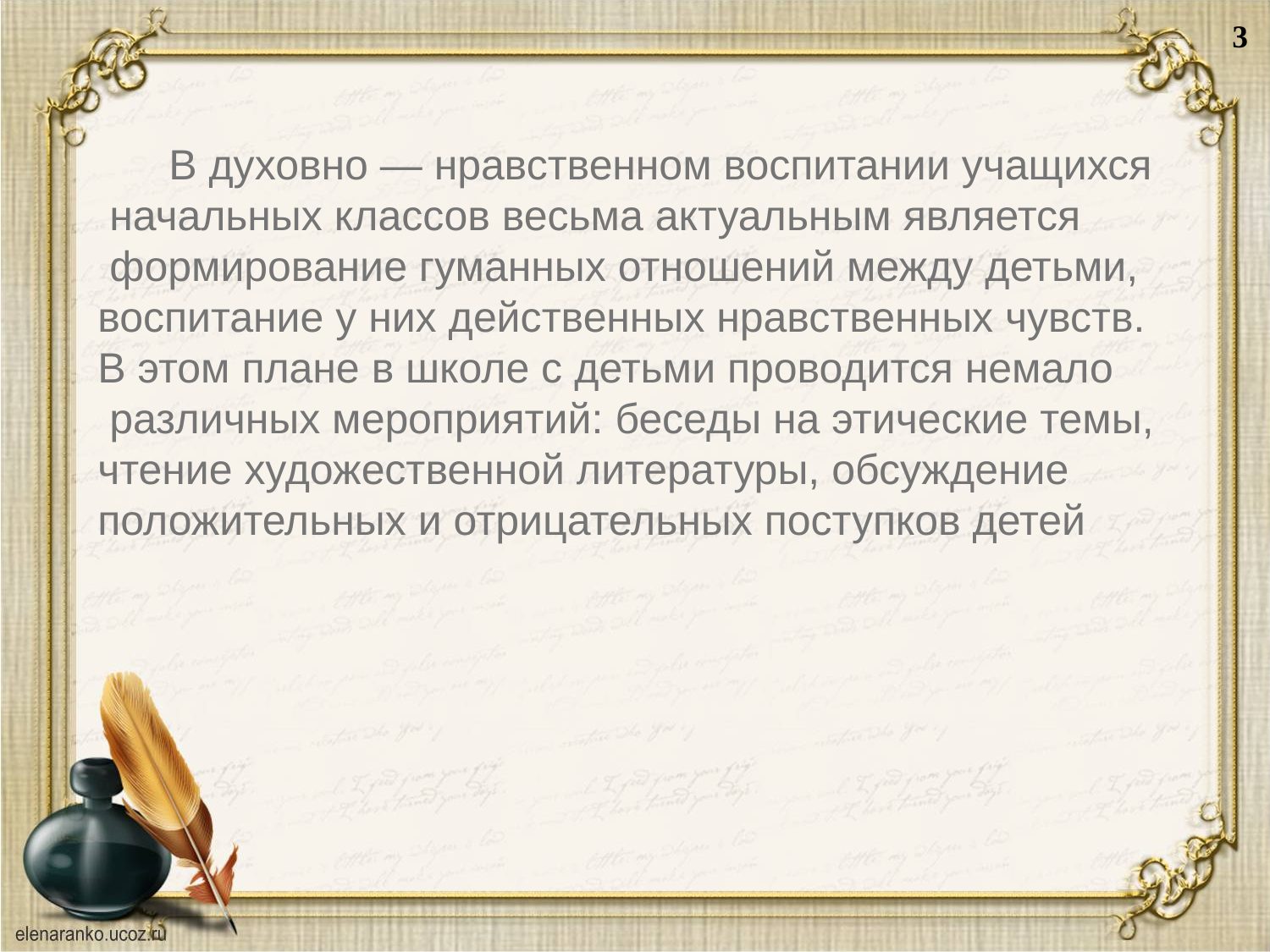

3

            В духовно — нравственном воспитании учащихся
 начальных классов весьма актуальным является
 формирование гуманных отношений между детьми,
воспитание у них действенных нравственных чувств.
В этом плане в школе с детьми проводится немало
 различных мероприятий: беседы на этические темы,
чтение художественной литературы, обсуждение
положительных и отрицательных поступков детей